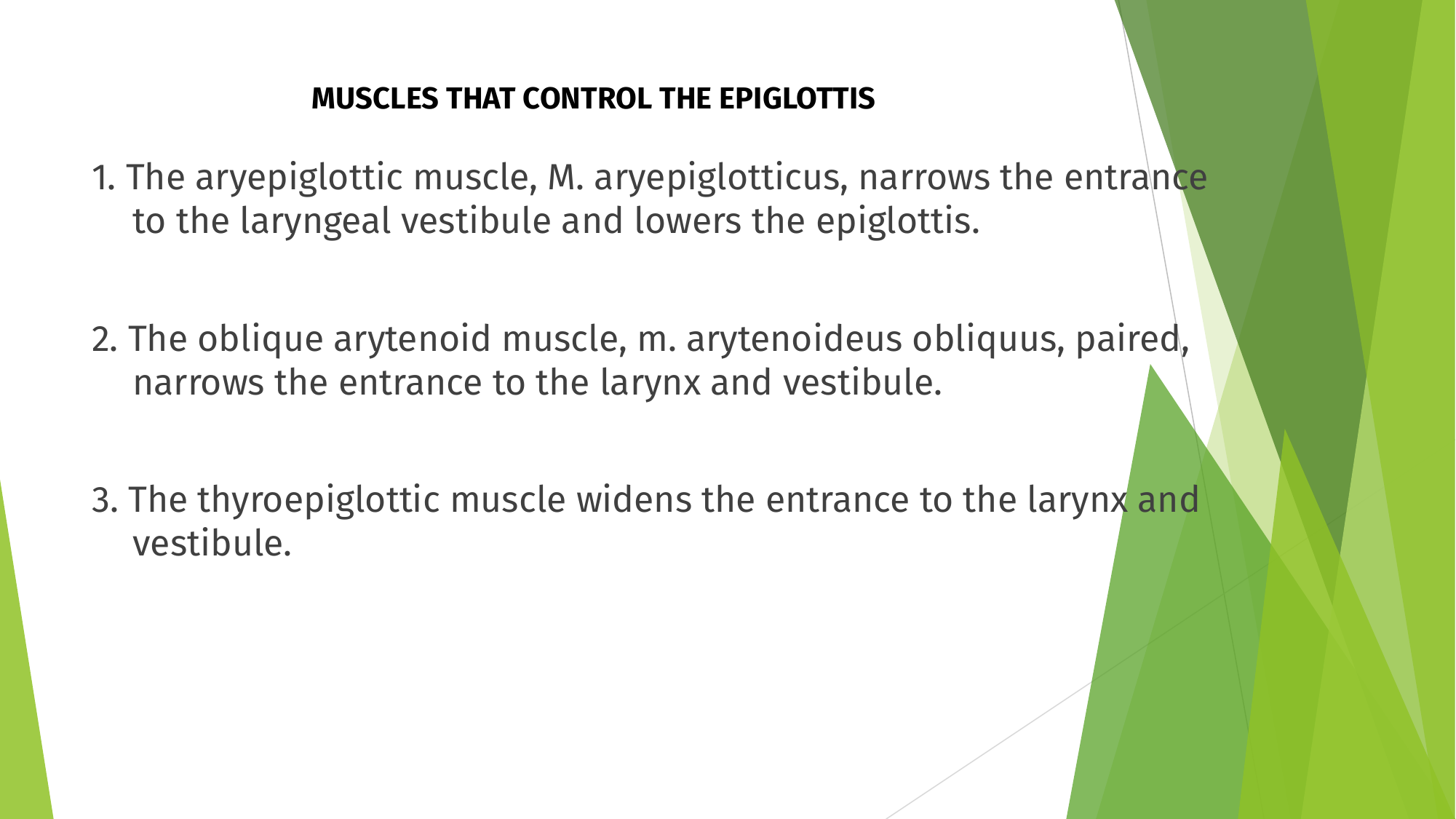

# MUSCLES THAT CONTROL THE EPIGLOTTIS
1. The aryepiglottic muscle, M. aryepiglotticus, narrows the entrance to the laryngeal vestibule and lowers the epiglottis.

2. The oblique arytenoid muscle, m. arytenoideus obliquus, paired, narrows the entrance to the larynx and vestibule.

3. The thyroepiglottic muscle widens the entrance to the larynx and vestibule.